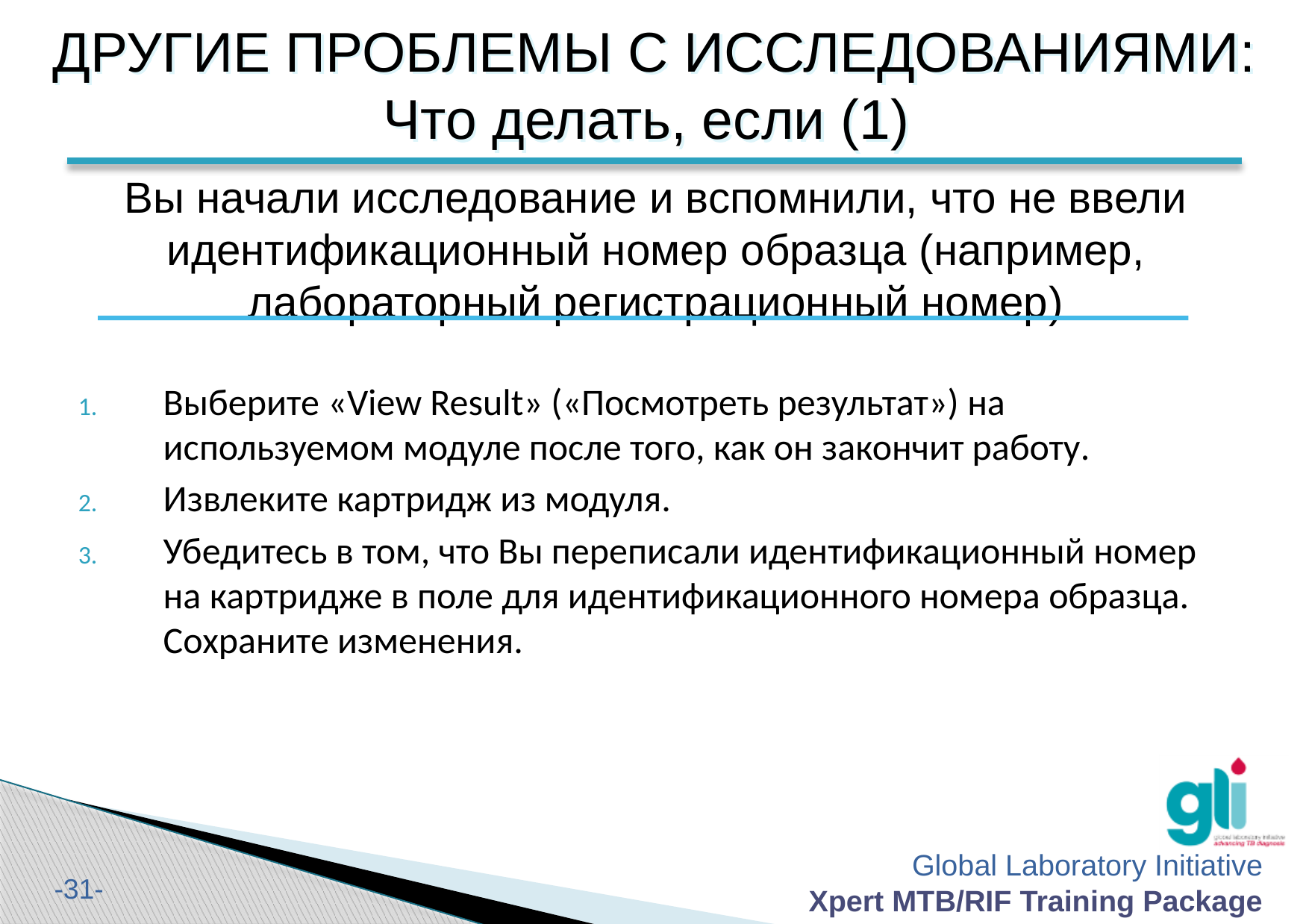

ДРУГИЕ ПРОБЛЕМЫ С ИССЛЕДОВАНИЯМИ: Что делать, если (1)
Вы начали исследование и вспомнили, что не ввели идентификационный номер образца (например, лабораторный регистрационный номер)

Выберите «View Result» («Посмотреть результат») на используемом модуле после того, как он закончит работу.
Извлеките картридж из модуля.
Убедитесь в том, что Вы переписали идентификационный номер на картридже в поле для идентификационного номера образца. Сохраните изменения.